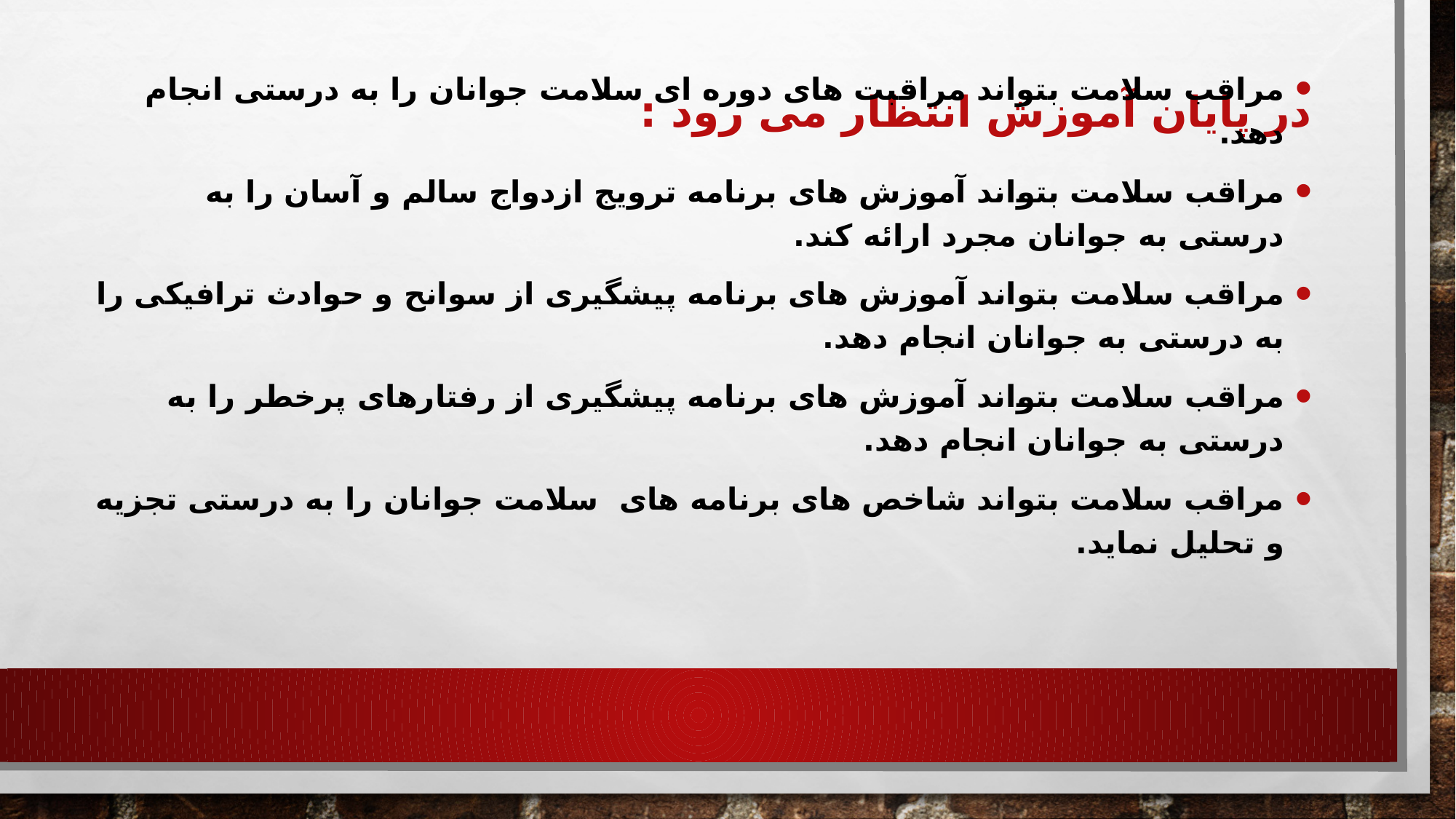

# در پایان آموزش انتظار می رود :
مراقب سلامت بتواند مراقبت های دوره ای سلامت جوانان را به درستی انجام دهد.
مراقب سلامت بتواند آموزش های برنامه ترویج ازدواج سالم و آسان را به درستی به جوانان مجرد ارائه کند.
مراقب سلامت بتواند آموزش های برنامه پیشگیری از سوانح و حوادث ترافیکی را به درستی به جوانان انجام دهد.
مراقب سلامت بتواند آموزش های برنامه پیشگیری از رفتارهای پرخطر را به درستی به جوانان انجام دهد.
مراقب سلامت بتواند شاخص های برنامه های  سلامت جوانان را به درستی تجزیه و تحلیل نماید.